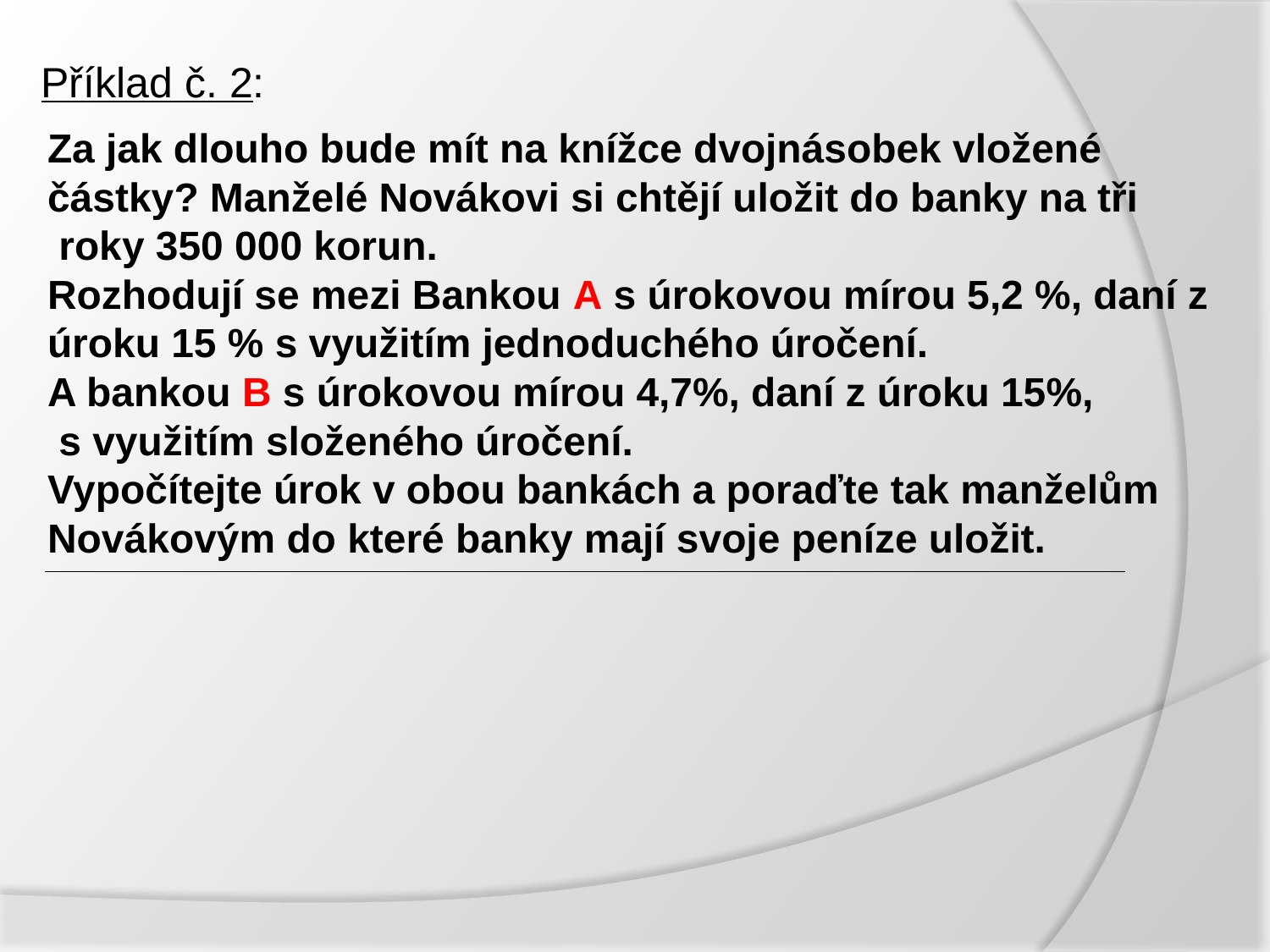

# Příklad č. 2:
Za jak dlouho bude mít na knížce dvojnásobek vložené částky? Manželé Novákovi si chtějí uložit do banky na tři
 roky 350 000 korun.
Rozhodují se mezi Bankou A s úrokovou mírou 5,2 %, daní z úroku 15 % s využitím jednoduchého úročení.
A bankou B s úrokovou mírou 4,7%, daní z úroku 15%,
 s využitím složeného úročení.
Vypočítejte úrok v obou bankách a poraďte tak manželům Novákovým do které banky mají svoje peníze uložit.